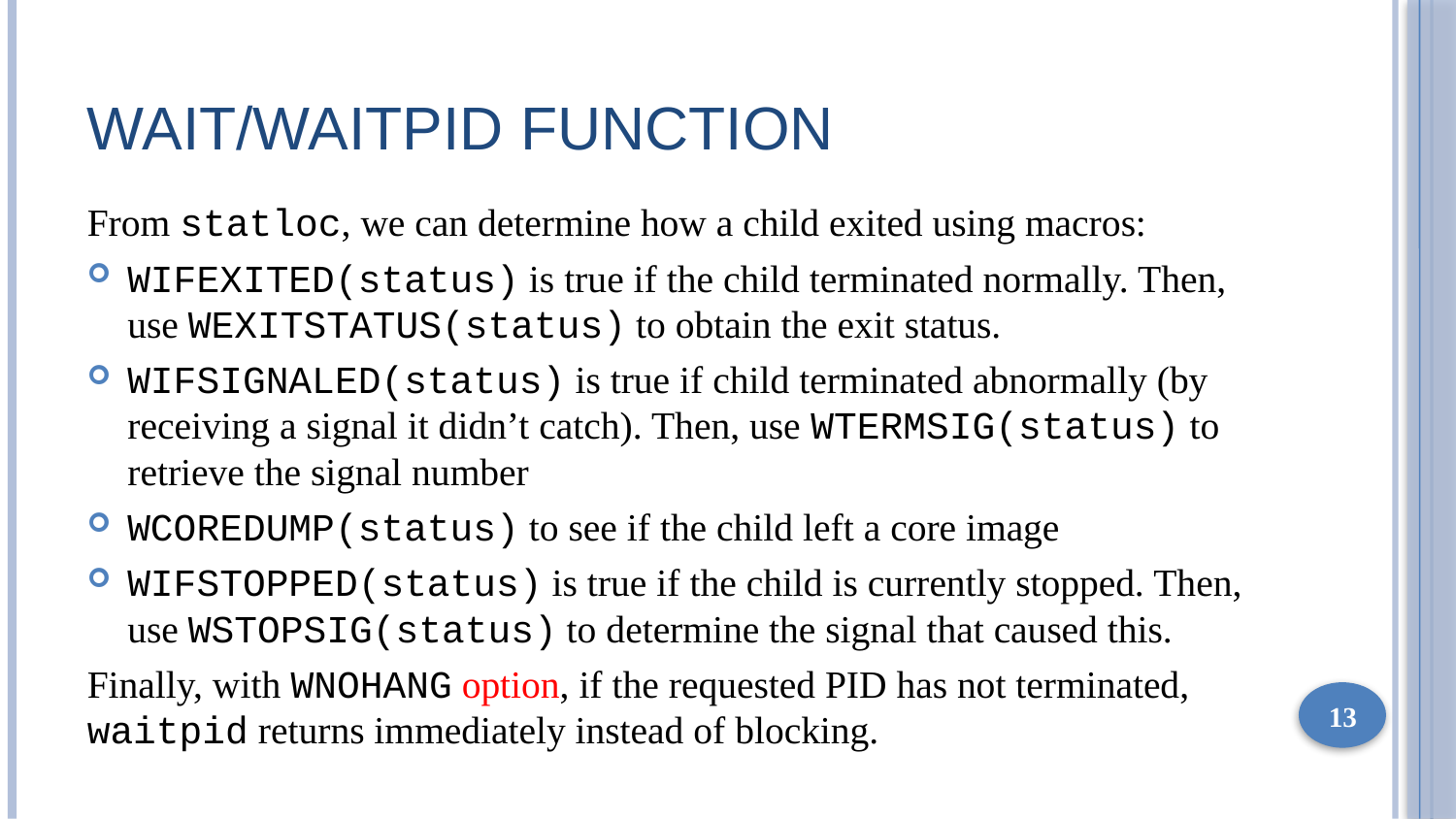

# WAIT/WAITPID Function
From statloc, we can determine how a child exited using macros:
WIFEXITED(status) is true if the child terminated normally. Then, use WEXITSTATUS(status) to obtain the exit status.
WIFSIGNALED(status) is true if child terminated abnormally (by receiving a signal it didn’t catch). Then, use WTERMSIG(status) to retrieve the signal number
WCOREDUMP(status) to see if the child left a core image
WIFSTOPPED(status) is true if the child is currently stopped. Then, use WSTOPSIG(status) to determine the signal that caused this.
Finally, with WNOHANG option, if the requested PID has not terminated, waitpid returns immediately instead of blocking.
13